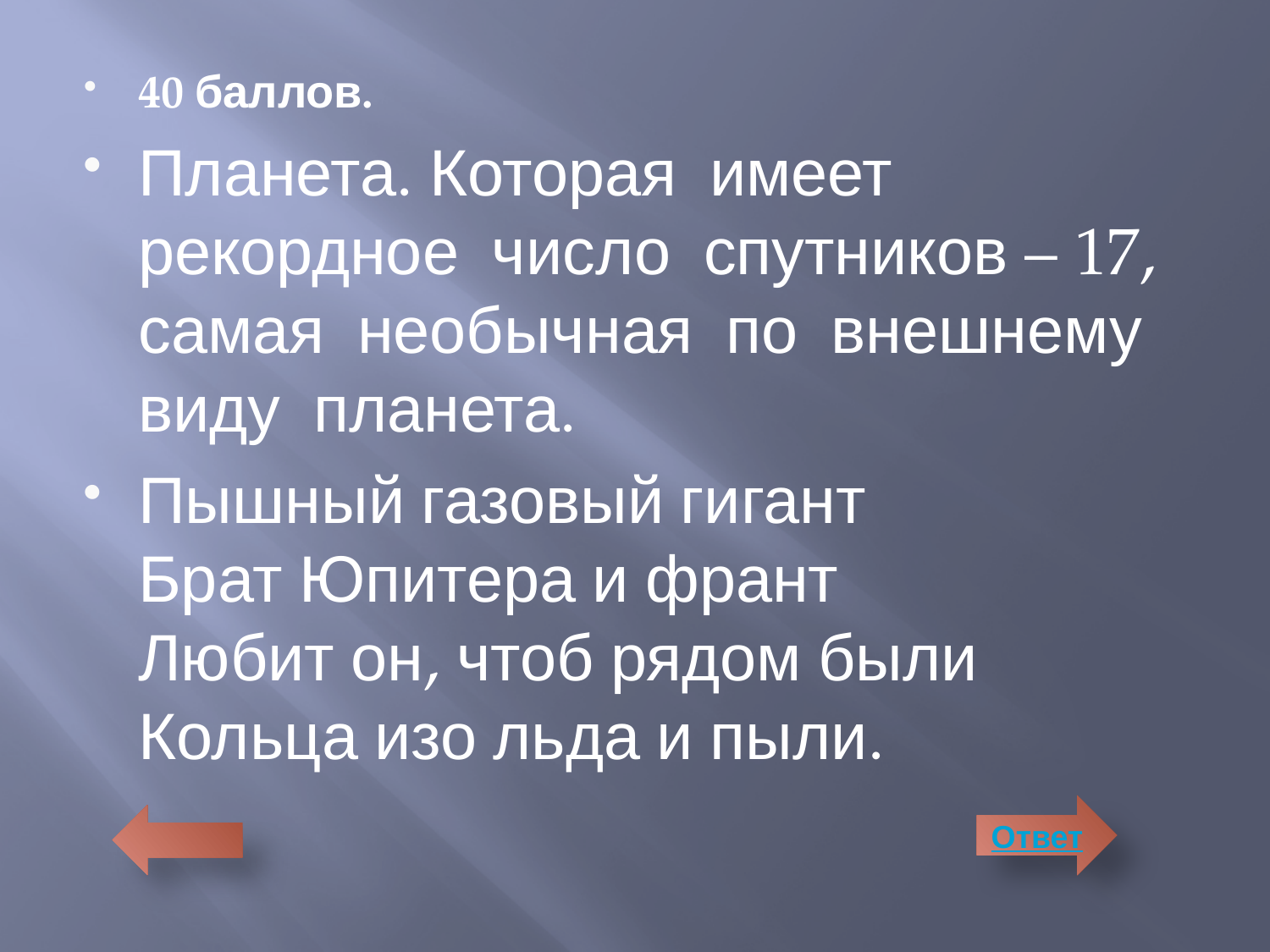

40 баллов.
Планета. Которая  имеет  рекордное  число  спутников – 17, самая  необычная  по  внешнему  виду  планета.
Пышный газовый гигант
Брат Юпитера и франт
Любит он, чтоб рядом были
Кольца изо льда и пыли.

Ответ